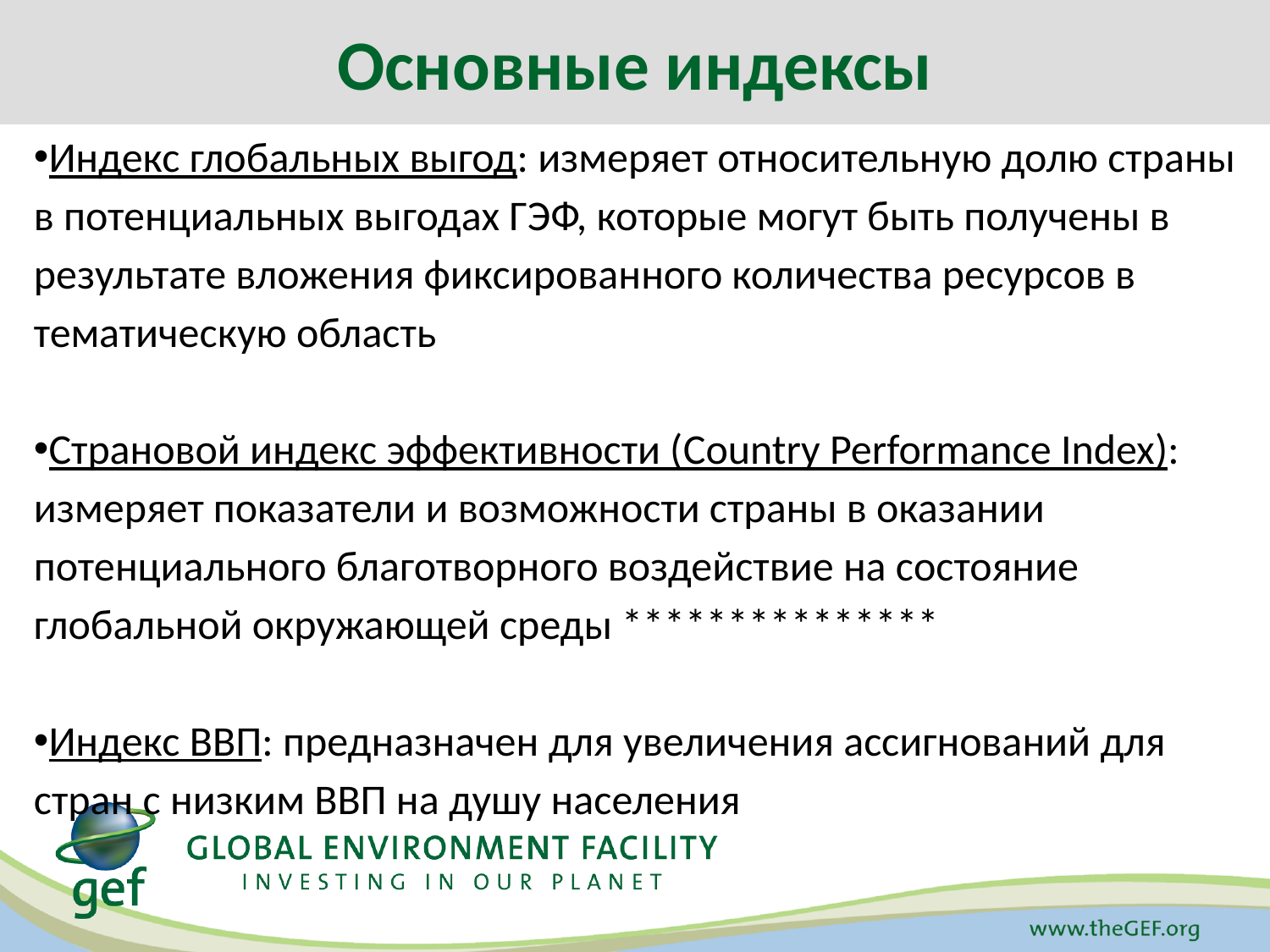

Основные индексы
Индекс глобальных выгод: измеряет относительную долю страны в потенциальных выгодах ГЭФ, которые могут быть получены в результате вложения фиксированного количества ресурсов в тематическую область

Страновой индекс эффективности (Country Performance Index): измеряет показатели и возможности страны в оказании потенциального благотворного воздействие на состояние глобальной окружающей среды ***************

Индекс ВВП: предназначен для увеличения ассигнований для стран с низким ВВП на душу населения